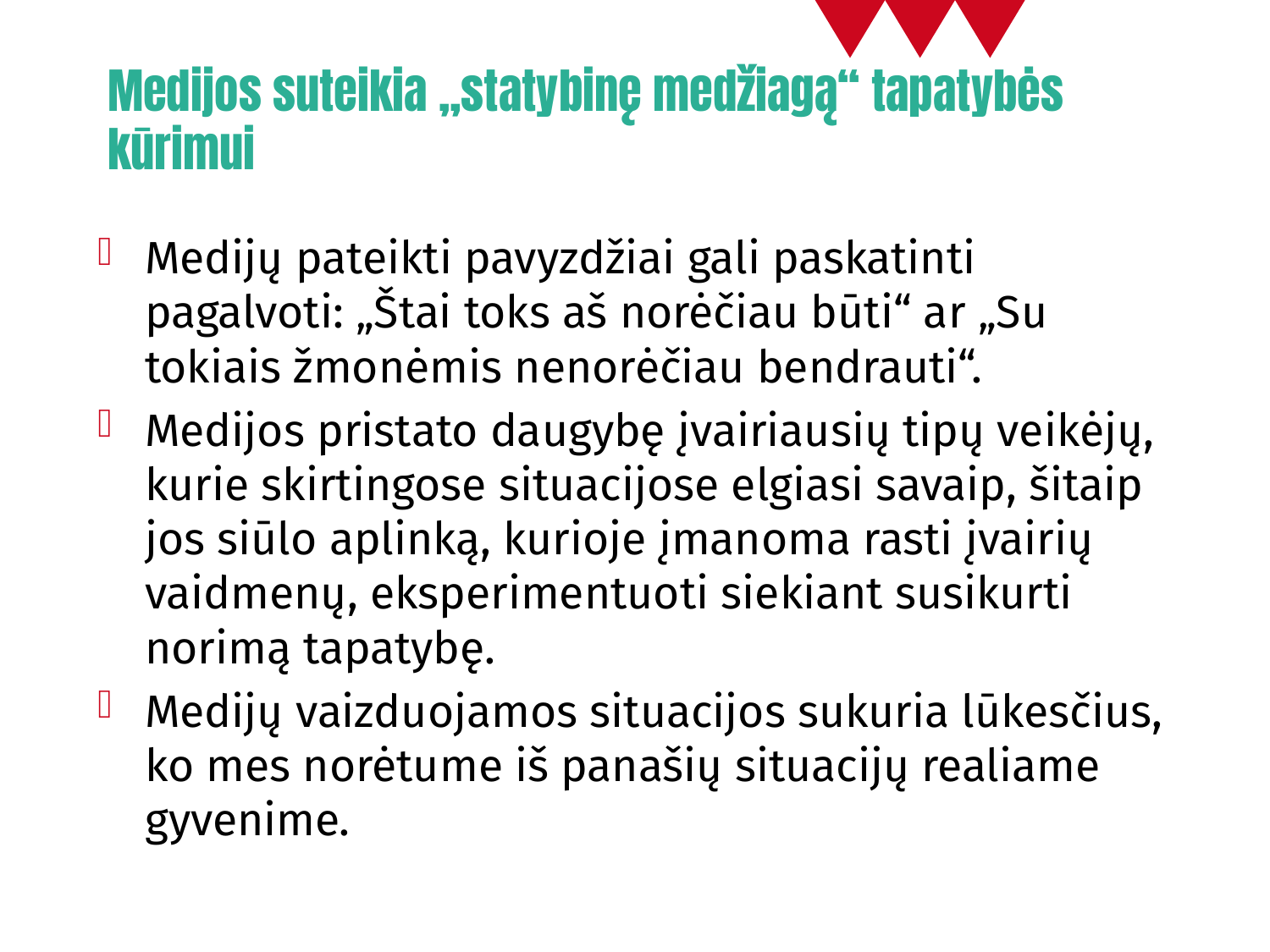

# Medijos suteikia „statybinę medžiagą“ tapatybės kūrimui
Medijų pateikti pavyzdžiai gali paskatinti pagalvoti: „Štai toks aš norėčiau būti“ ar „Su tokiais žmonėmis nenorėčiau bendrauti“.
Medijos pristato daugybę įvairiausių tipų veikėjų, kurie skirtingose situacijose elgiasi savaip, šitaip jos siūlo aplinką, kurioje įmanoma rasti įvairių vaidmenų, eksperimentuoti siekiant susikurti norimą tapatybę.
Medijų vaizduojamos situacijos sukuria lūkesčius, ko mes norėtume iš panašių situacijų realiame gyvenime.